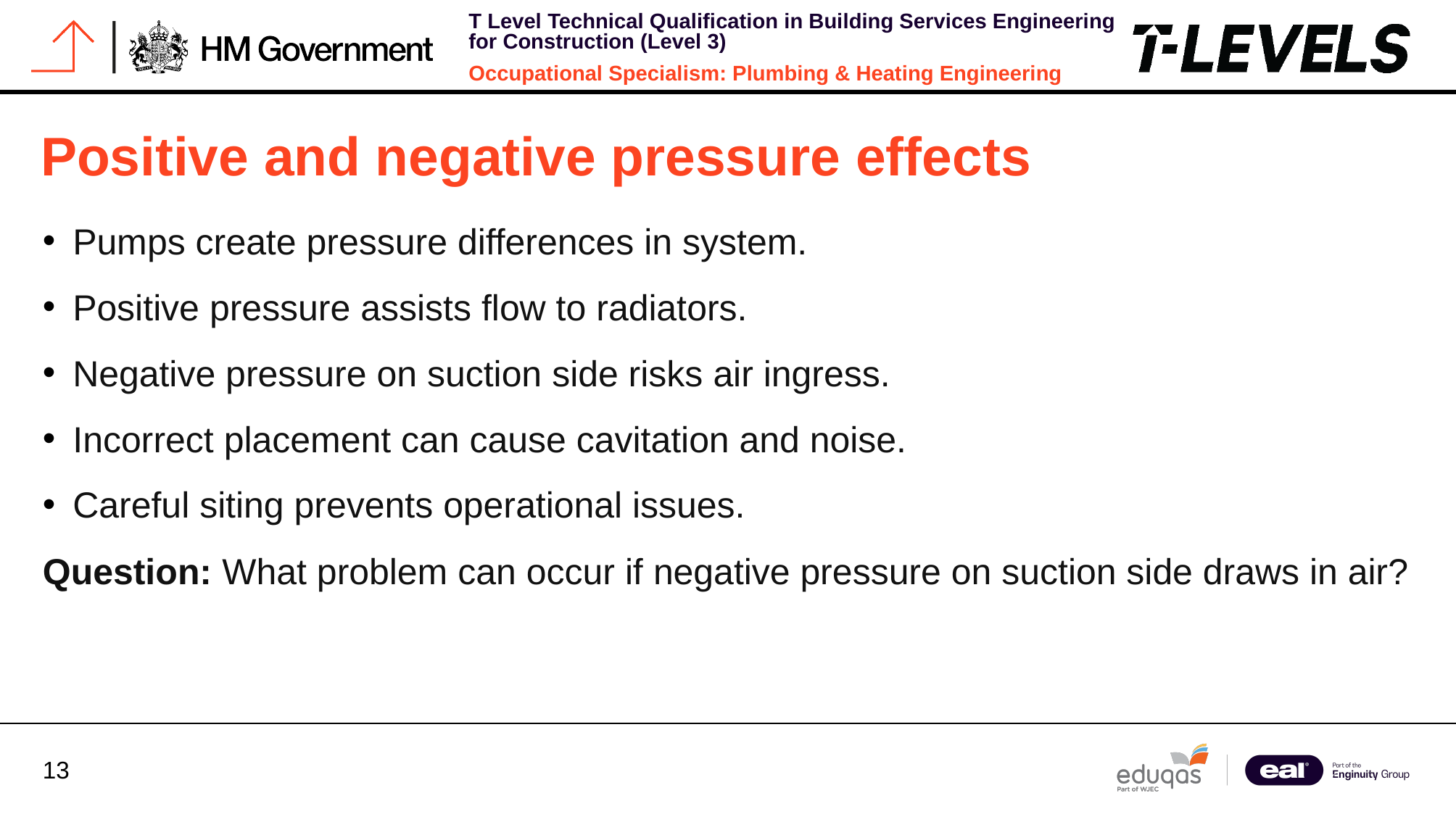

# Positive and negative pressure effects
Pumps create pressure differences in system.
Positive pressure assists flow to radiators.
Negative pressure on suction side risks air ingress.
Incorrect placement can cause cavitation and noise.
Careful siting prevents operational issues.
Question: What problem can occur if negative pressure on suction side draws in air?